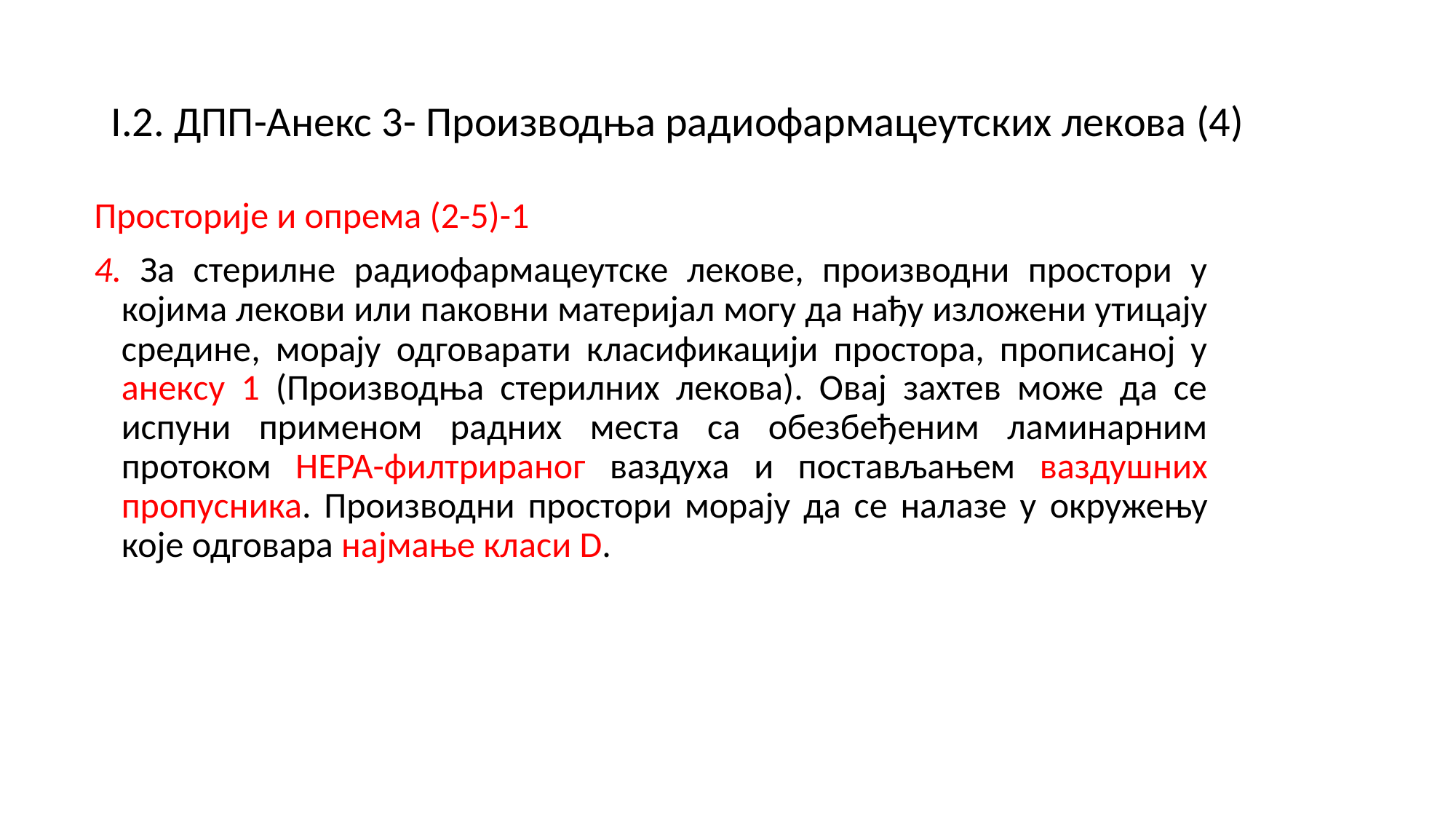

# I.2. ДПП-Анекс 3- Производња радиофармацеутских лекова (4)
Просторије и опрема (2-5)-1
4. За стерилне радиофармацеутске лекове, производни простори у којима лекови или паковни материјал могу да нађу изложени утицају средине, морају одговарати класификацији простора, прописаној у анексу 1 (Производња стерилних лекова). Овај захтев може да се испуни применом радних места са обезбеђеним ламинарним протоком HEPA-филтрираног ваздуха и постављањем ваздушних пропусника. Производни простори морају да се налазе у окружењу које одговара најмање класи D.